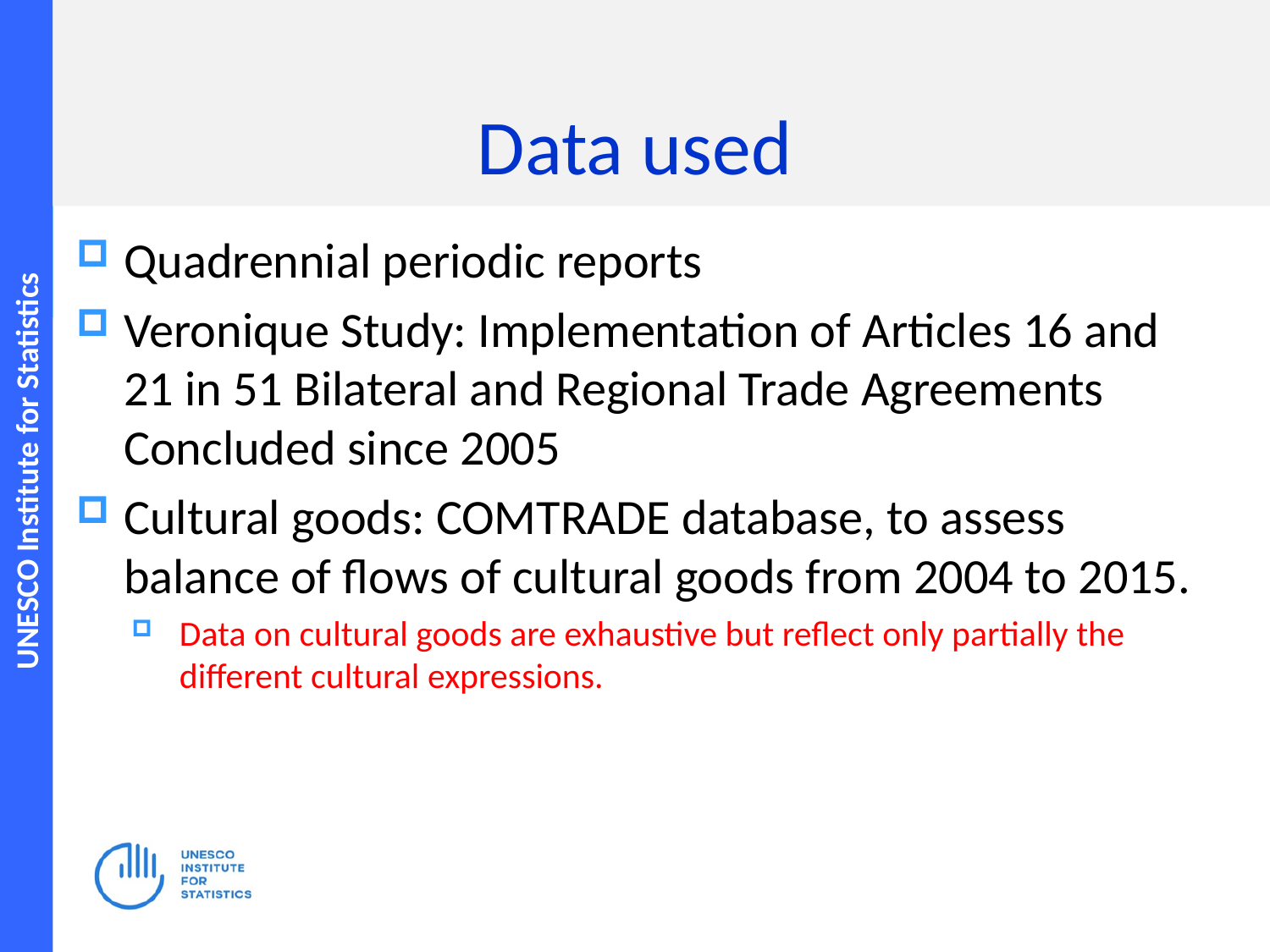

# Data used
Quadrennial periodic reports
Veronique Study: Implementation of Articles 16 and 21 in 51 Bilateral and Regional Trade Agreements Concluded since 2005
Cultural goods: COMTRADE database, to assess balance of flows of cultural goods from 2004 to 2015.
Data on cultural goods are exhaustive but reflect only partially the different cultural expressions.